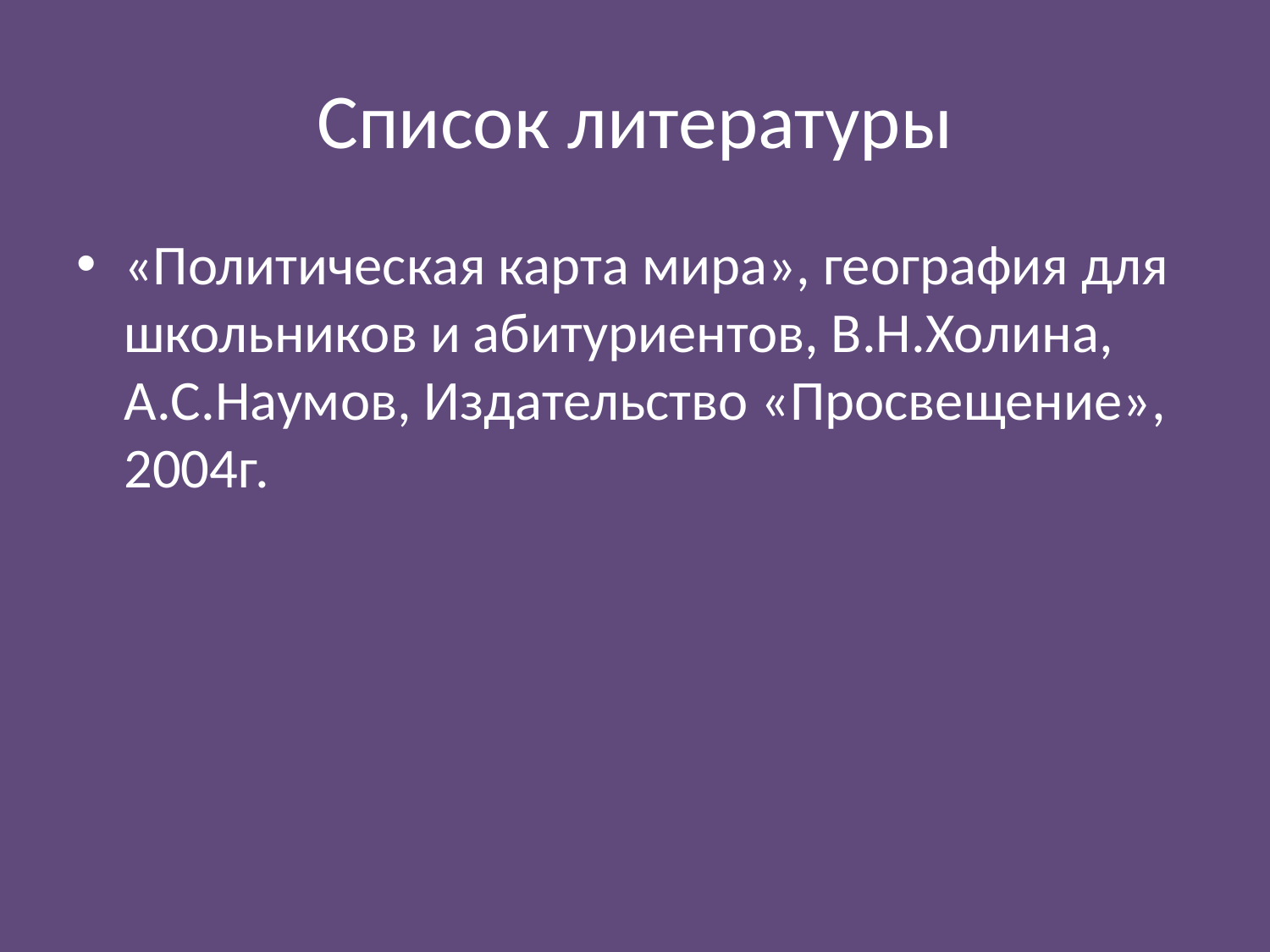

# Список литературы
«Политическая карта мира», география для школьников и абитуриентов, В.Н.Холина, А.С.Наумов, Издательство «Просвещение», 2004г.